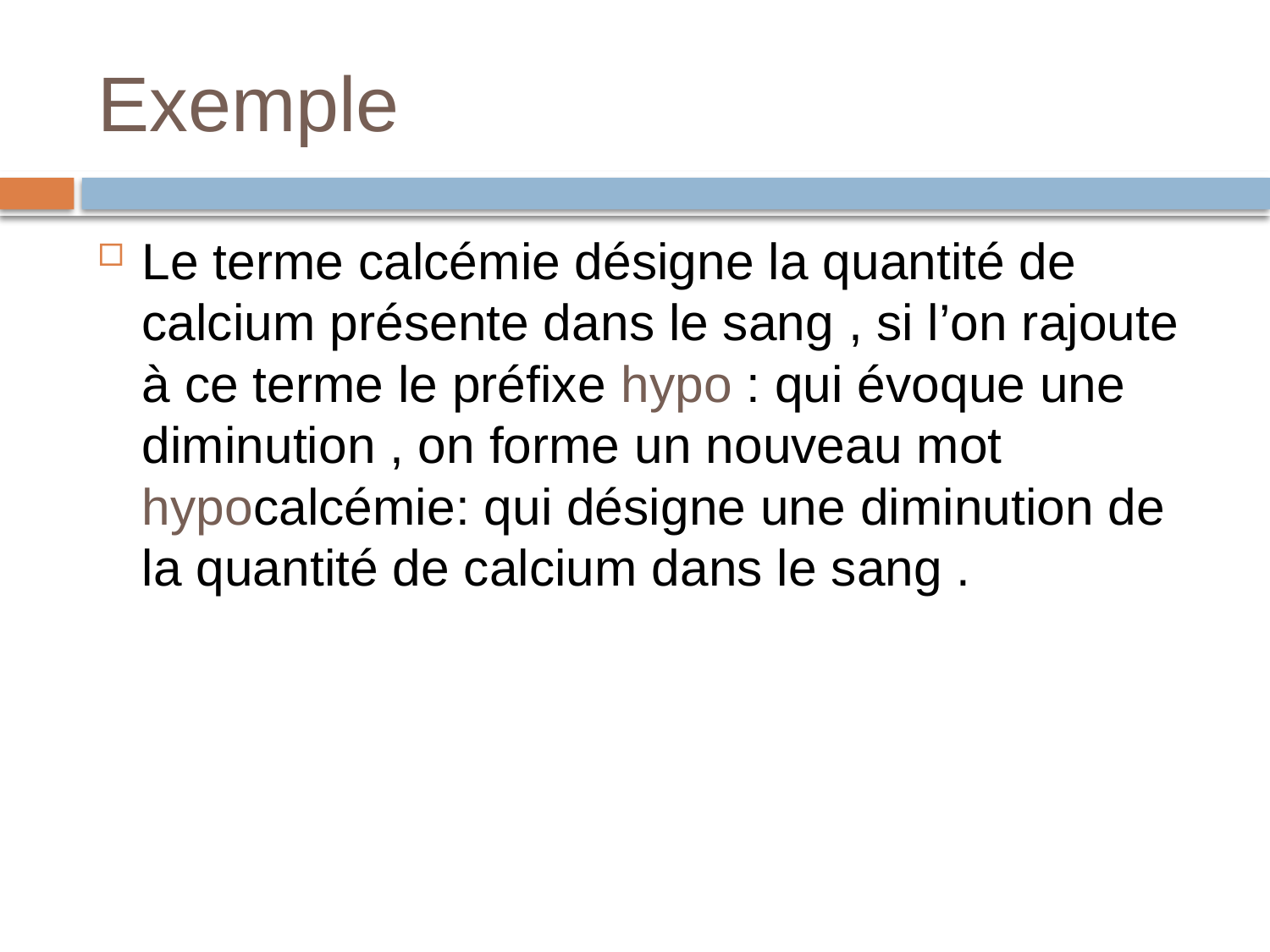

# Exemple
Le terme calcémie désigne la quantité de calcium présente dans le sang , si l’on rajoute à ce terme le préfixe hypo : qui évoque une diminution , on forme un nouveau mot hypocalcémie: qui désigne une diminution de la quantité de calcium dans le sang .